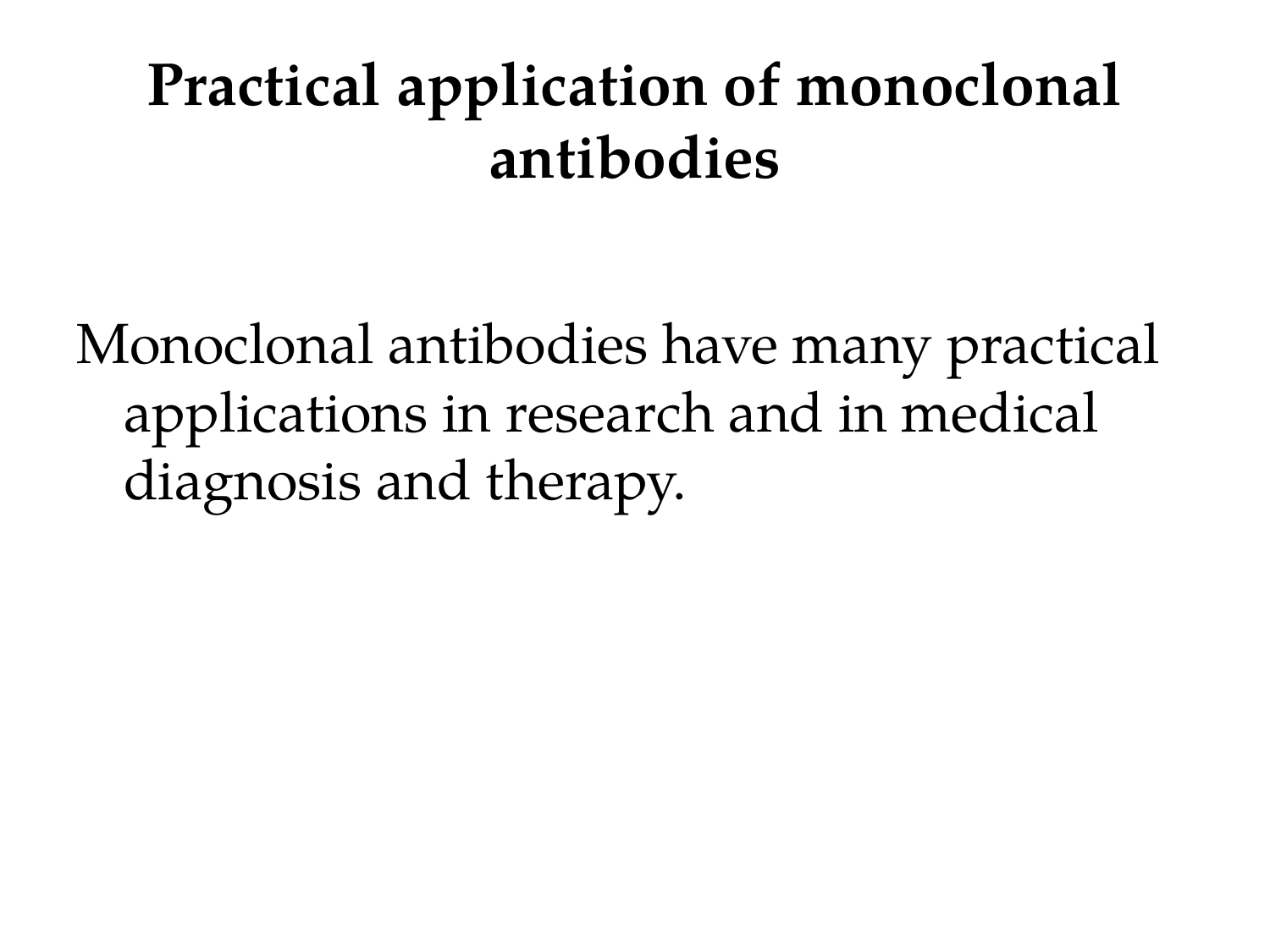

# Practical application of monoclonal antibodies

Monoclonal antibodies have many practical applications in research and in medical diagnosis and therapy.